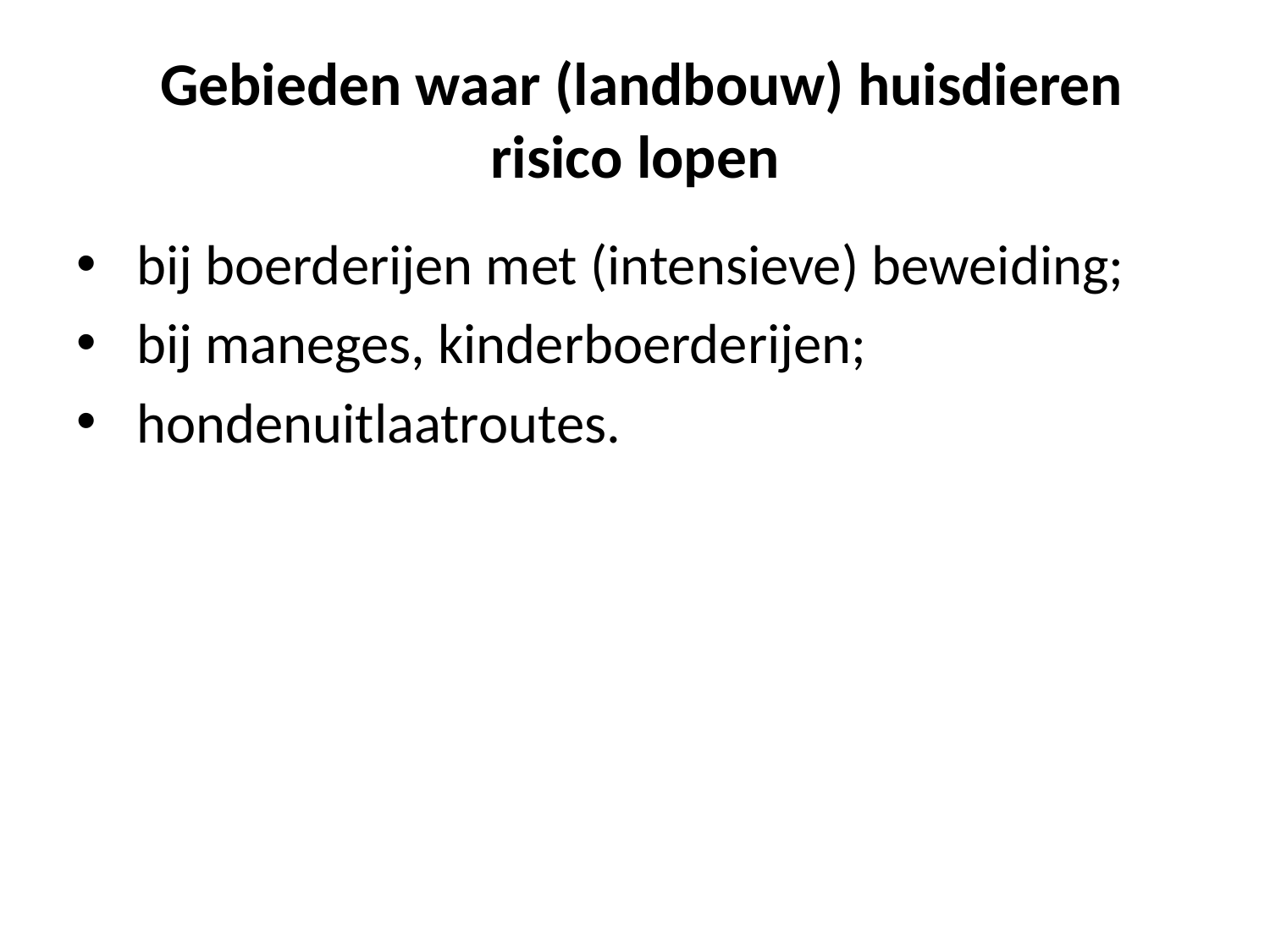

# Gebieden waar (landbouw) huisdieren risico lopen
 bij boerderijen met (intensieve) beweiding;
 bij maneges, kinderboerderijen;
 hondenuitlaatroutes.